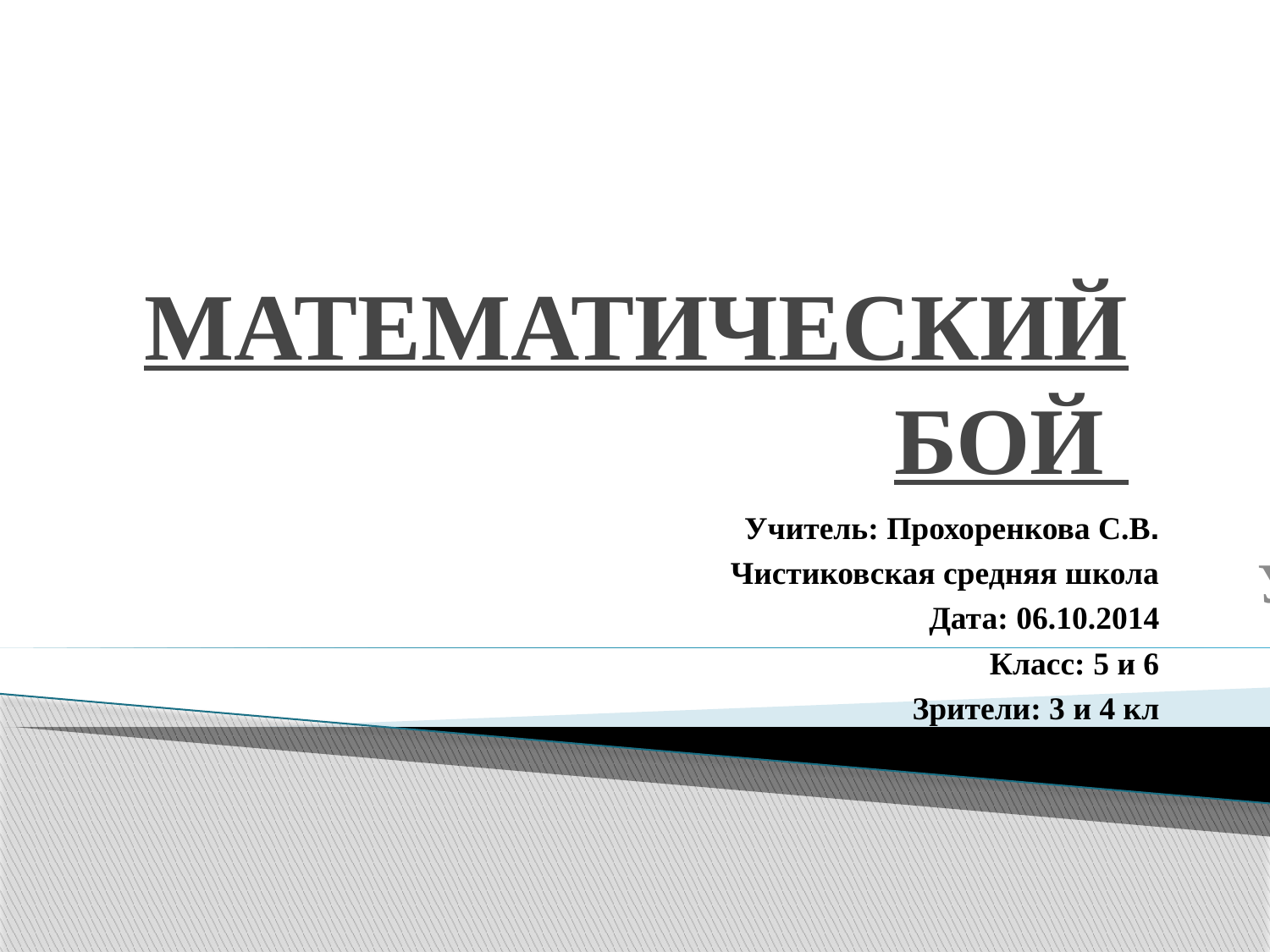

# МАТЕМАТИЧЕСКИЙ БОЙ
Учитель: Прохоренкова С.В.
Чистиковская средняя школа
Дата: 06.10.2014
Класс: 5 и 6
Зрители: 3 и 4 кл

У